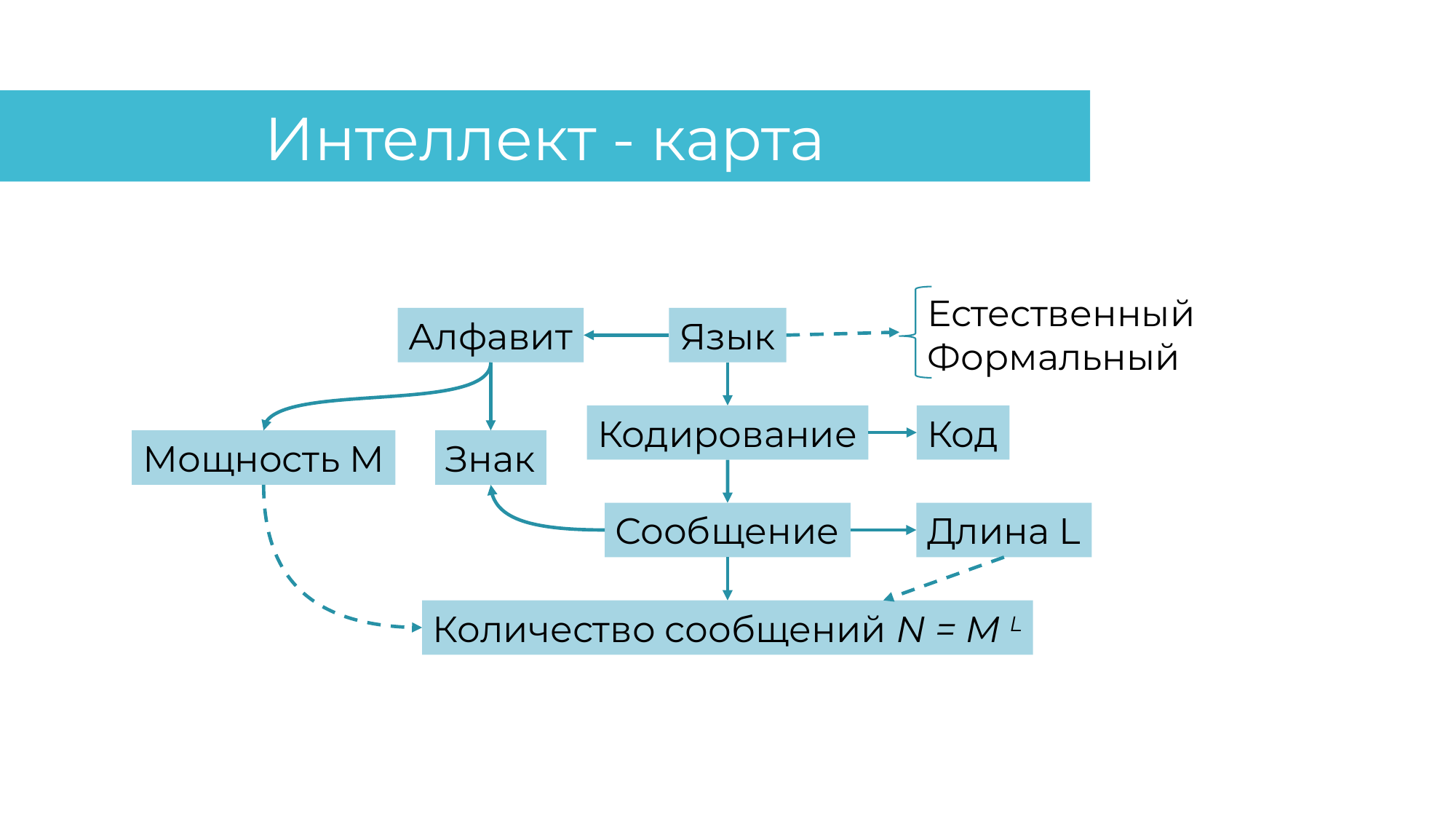

Интеллект - карта
Естественный
Формальный

Алфавит
Язык
Кодирование
Код
Мощность M
Знак
Длина L
Сообщение
Количество сообщений N = M L